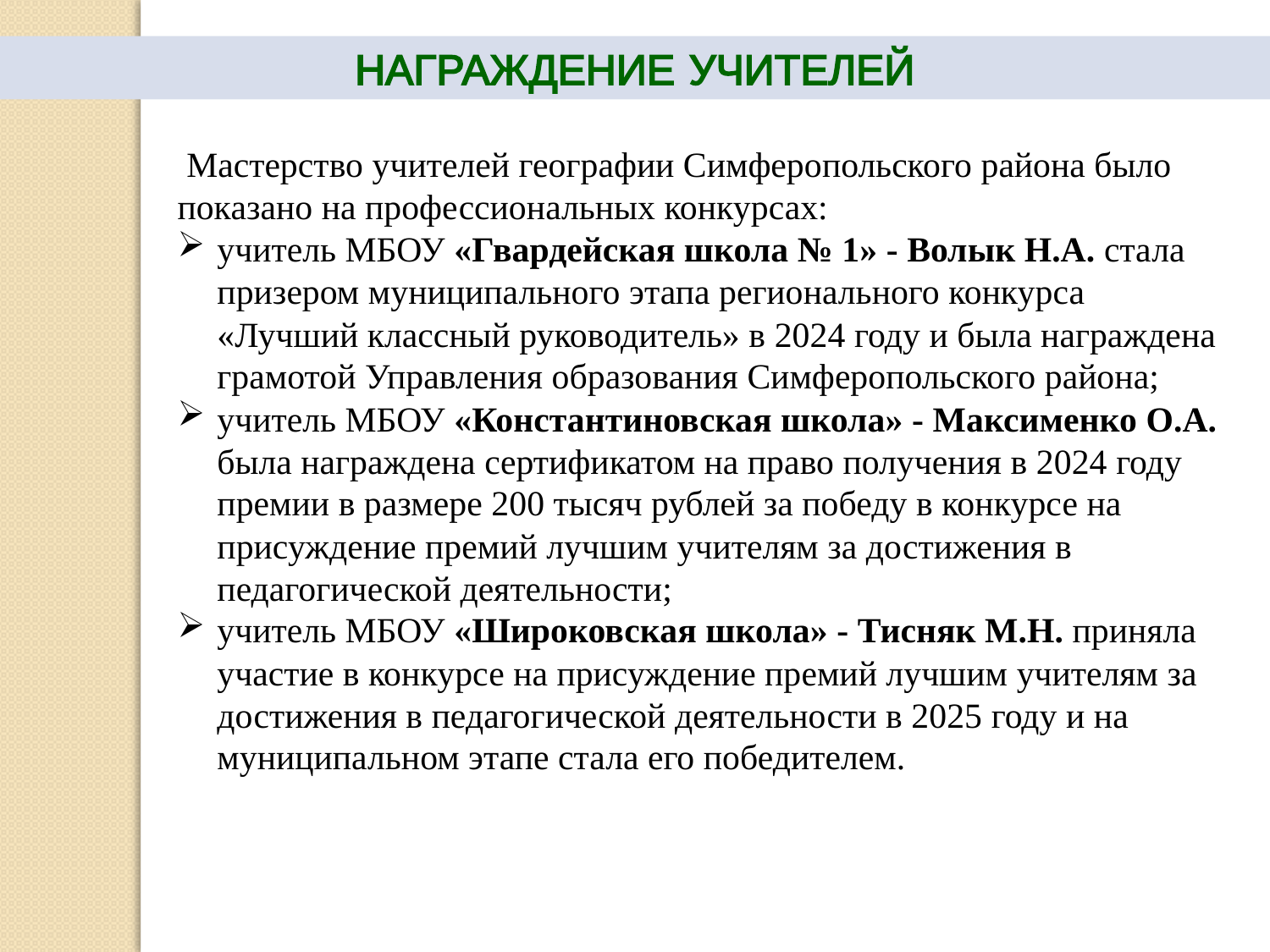

НАГРАЖДЕНИЕ УЧИТЕЛЕЙ
 Мастерство учителей географии Симферопольского района было показано на профессиональных конкурсах:
учитель МБОУ «Гвардейская школа № 1» - Волык Н.А. стала призером муниципального этапа регионального конкурса «Лучший классный руководитель» в 2024 году и была награждена грамотой Управления образования Симферопольского района;
учитель МБОУ «Константиновская школа» - Максименко О.А. была награждена сертификатом на право получения в 2024 году премии в размере 200 тысяч рублей за победу в конкурсе на присуждение премий лучшим учителям за достижения в педагогической деятельности;
учитель МБОУ «Широковская школа» - Тисняк М.Н. приняла участие в конкурсе на присуждение премий лучшим учителям за достижения в педагогической деятельности в 2025 году и на муниципальном этапе стала его победителем.